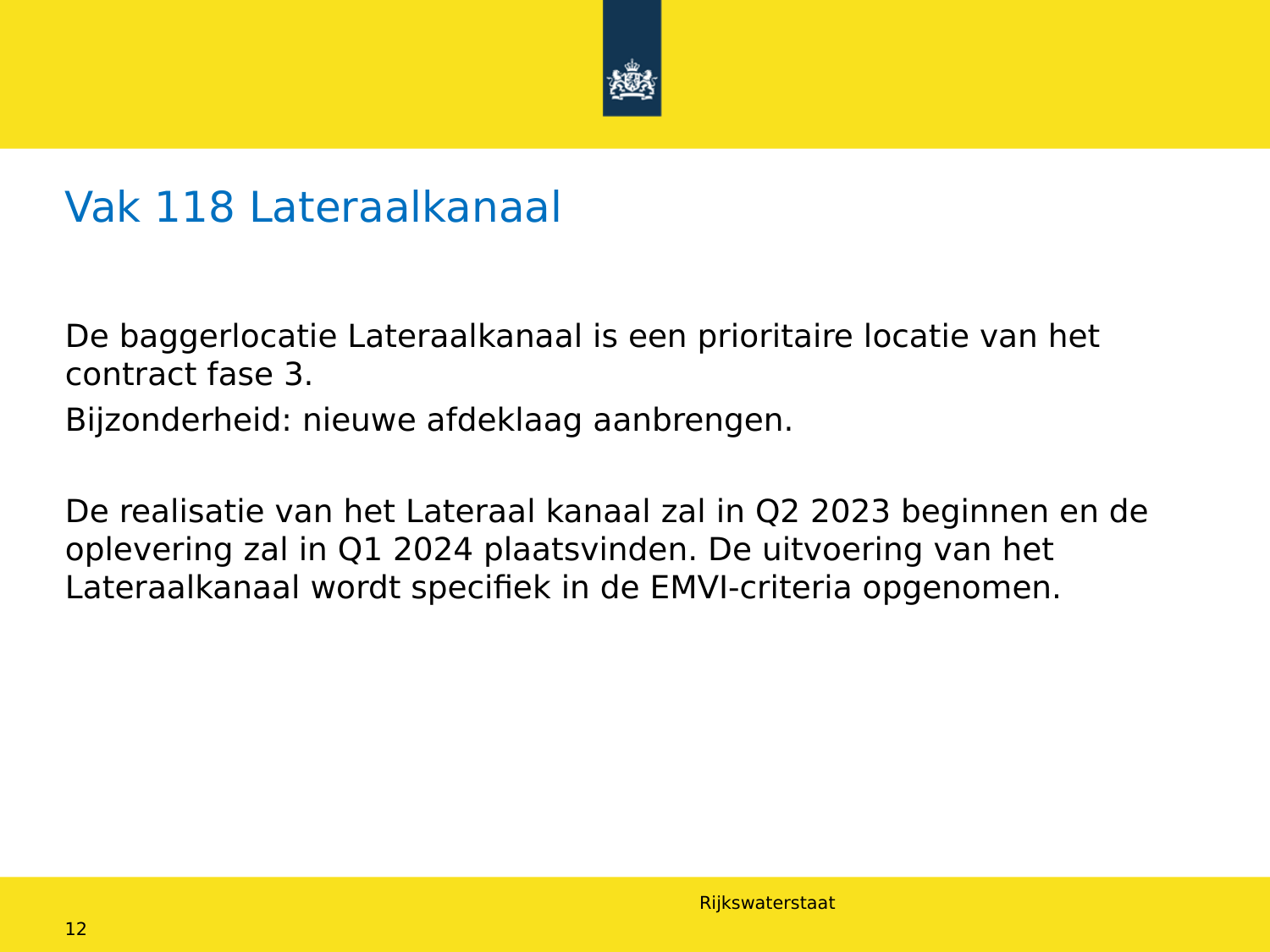

# Vak 118 Lateraalkanaal

De baggerlocatie Lateraalkanaal is een prioritaire locatie van het contract fase 3.
Bijzonderheid: nieuwe afdeklaag aanbrengen.

De realisatie van het Lateraal kanaal zal in Q2 2023 beginnen en de oplevering zal in Q1 2024 plaatsvinden. De uitvoering van het Lateraalkanaal wordt specifiek in de EMVI-criteria opgenomen.